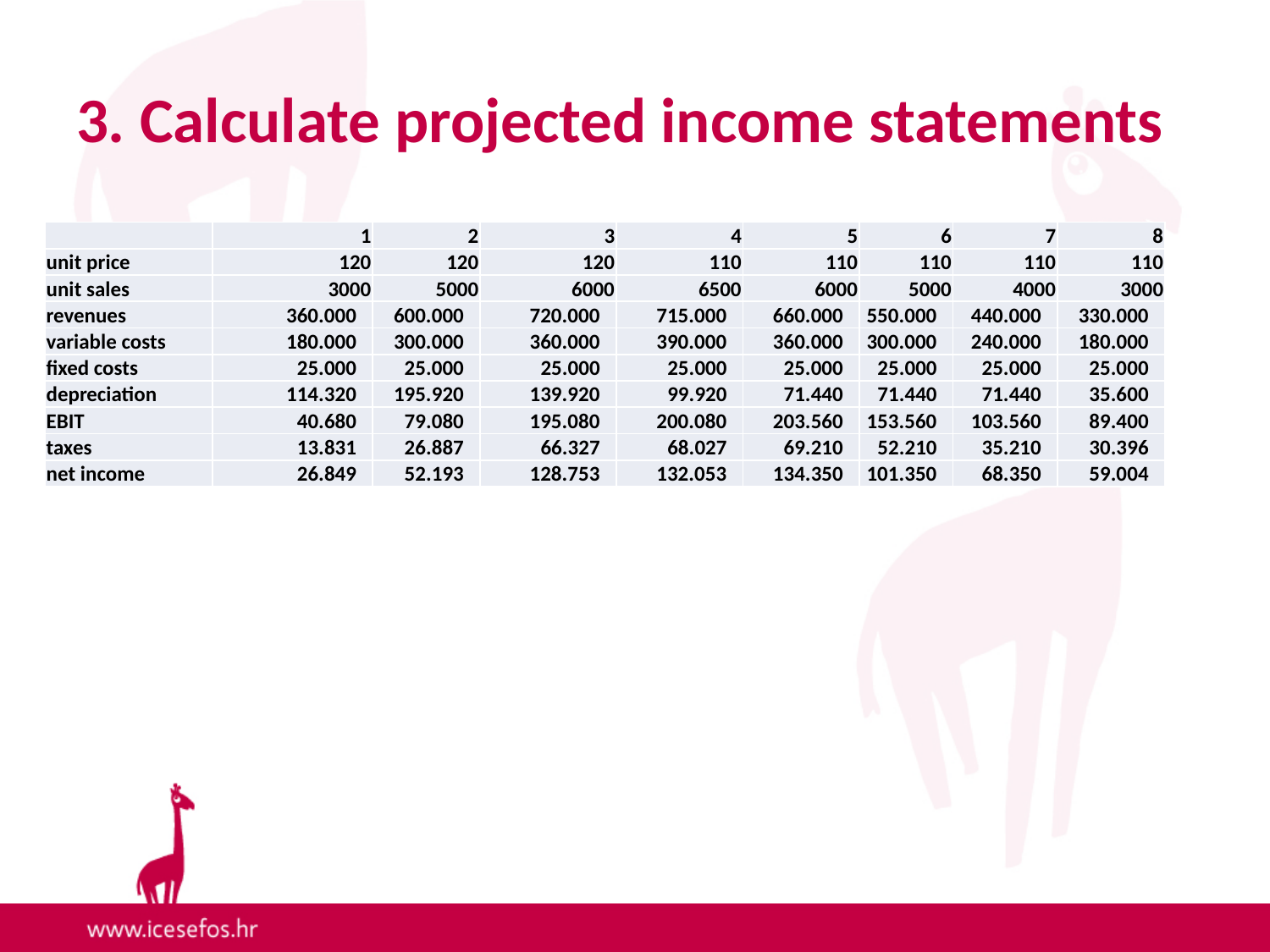

# 3. Calculate projected income statements
|  | 1 | 2 | 3 | 4 | 5 | 6 | 7 | 8 |
| --- | --- | --- | --- | --- | --- | --- | --- | --- |
| unit price | 120 | 120 | 120 | 110 | 110 | 110 | 110 | 110 |
| unit sales | 3000 | 5000 | 6000 | 6500 | 6000 | 5000 | 4000 | 3000 |
| revenues | 360.000 | 600.000 | 720.000 | 715.000 | 660.000 | 550.000 | 440.000 | 330.000 |
| variable costs | 180.000 | 300.000 | 360.000 | 390.000 | 360.000 | 300.000 | 240.000 | 180.000 |
| fixed costs | 25.000 | 25.000 | 25.000 | 25.000 | 25.000 | 25.000 | 25.000 | 25.000 |
| depreciation | 114.320 | 195.920 | 139.920 | 99.920 | 71.440 | 71.440 | 71.440 | 35.600 |
| EBIT | 40.680 | 79.080 | 195.080 | 200.080 | 203.560 | 153.560 | 103.560 | 89.400 |
| taxes | 13.831 | 26.887 | 66.327 | 68.027 | 69.210 | 52.210 | 35.210 | 30.396 |
| net income | 26.849 | 52.193 | 128.753 | 132.053 | 134.350 | 101.350 | 68.350 | 59.004 |